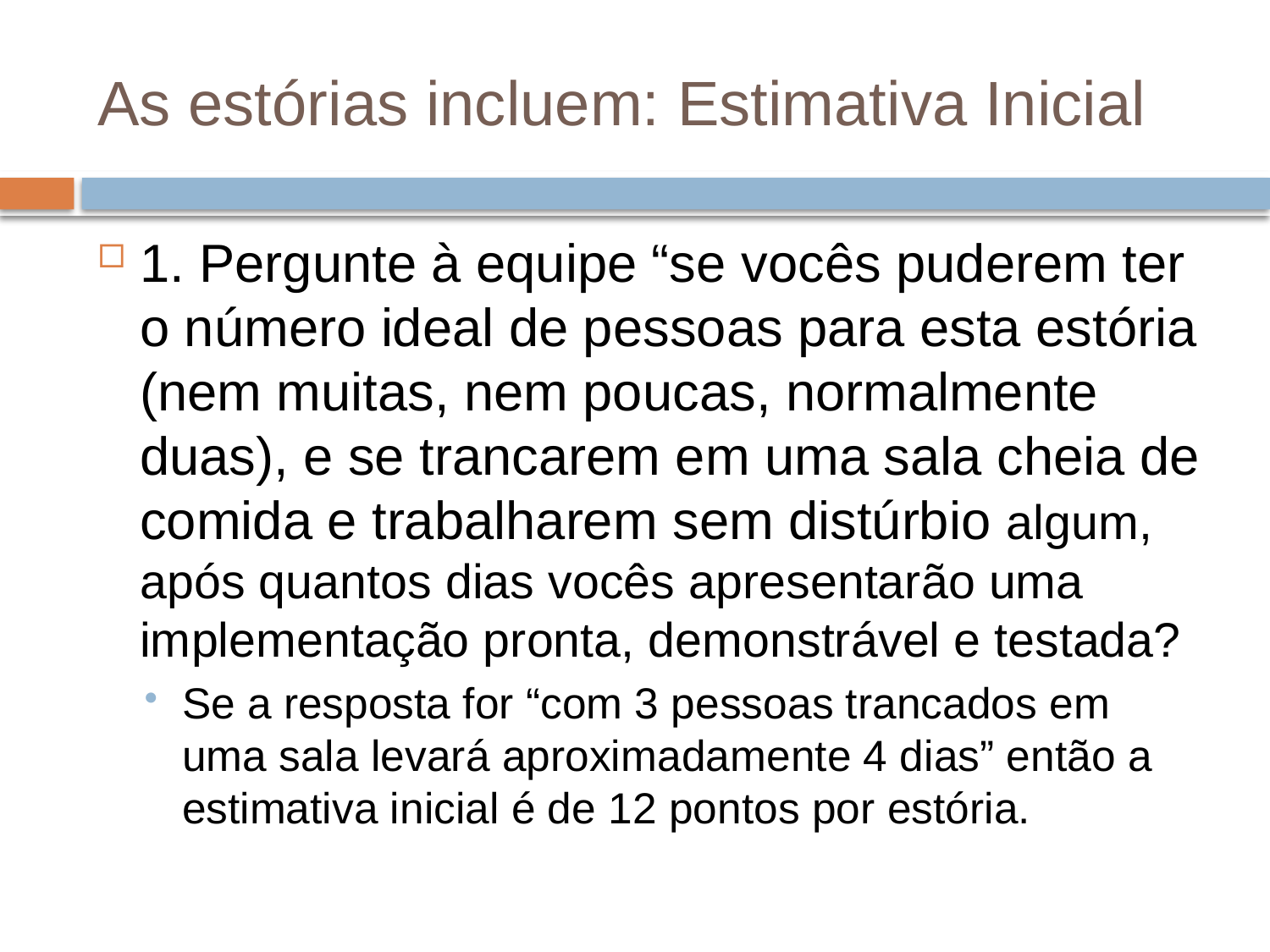

# As estórias incluem: Estimativa Inicial
1. Pergunte à equipe “se vocês puderem ter o número ideal de pessoas para esta estória (nem muitas, nem poucas, normalmente duas), e se trancarem em uma sala cheia de comida e trabalharem sem distúrbio algum, após quantos dias vocês apresentarão uma implementação pronta, demonstrável e testada?
Se a resposta for “com 3 pessoas trancados em uma sala levará aproximadamente 4 dias” então a estimativa inicial é de 12 pontos por estória.